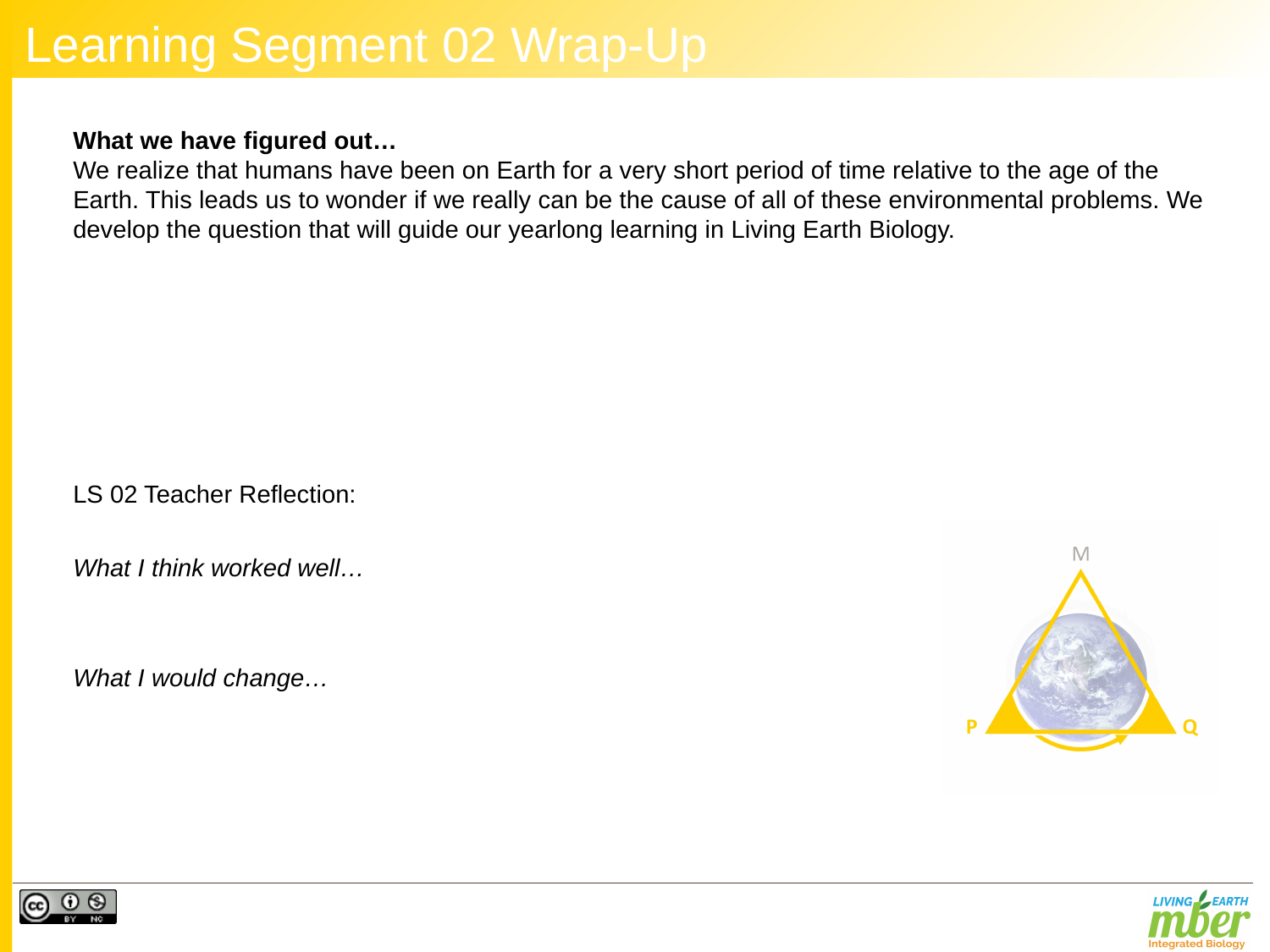

# Learning Segment 02 Wrap-Up
What we have figured out…
We realize that humans have been on Earth for a very short period of time relative to the age of the Earth. This leads us to wonder if we really can be the cause of all of these environmental problems. We develop the question that will guide our yearlong learning in Living Earth Biology.
LS 02 Teacher Reflection:

What I think worked well…

What I would change…